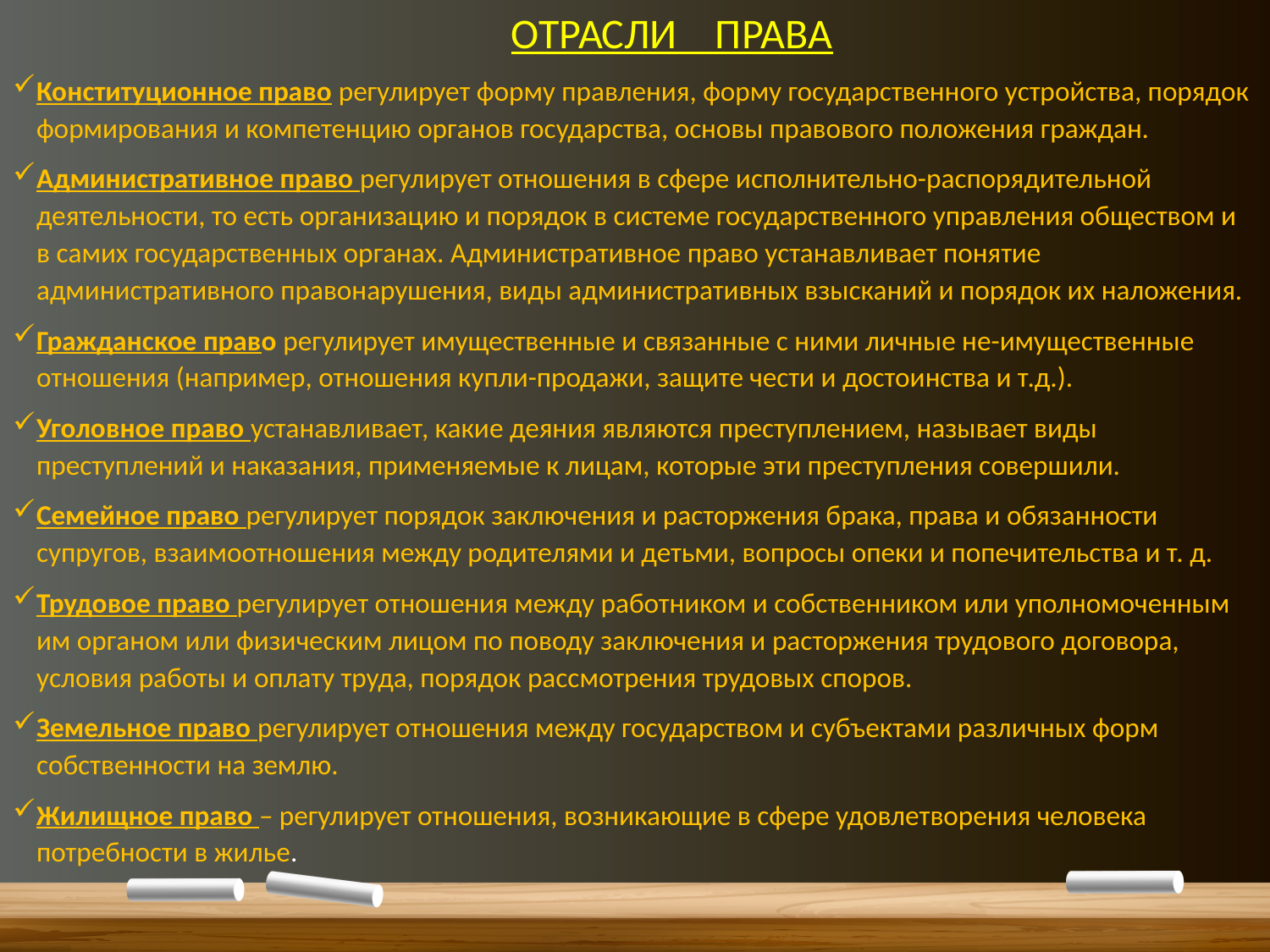

ОТРАСЛИ    ПРАВА
Конституционное право регулирует форму правления, форму государственного устройства, порядок формирования и компетенцию органов государства, основы правового положения граждан.
Административное право регулирует отношения в сфере исполнительно-распорядительной деятельности, то есть организацию и порядок в системе государственного управления обществом и в самих государственных органах. Административное право устанавливает понятие административного правонарушения, виды административных взысканий и порядок их наложения.
Гражданское право регулирует имущественные и связанные с ними личные не-имущественные отношения (например, отношения купли-продажи, защите чести и достоинства и т.д.).
Уголовное право устанавливает, какие деяния являются преступлением, называет виды преступлений и наказания, применяемые к лицам, которые эти преступления совершили.
Семейное право регулирует порядок заключения и расторжения брака, права и обязанности супругов, взаимоотношения между родителями и детьми, вопросы опеки и попечительства и т. д.
Трудовое право регулирует отношения между работником и собственником или уполномоченным им органом или физическим лицом по поводу заключения и расторжения трудового договора, условия работы и оплату труда, порядок рассмотрения трудовых споров.
Земельное право регулирует отношения между государством и субъектами различных форм собственности на землю.
Жилищное право – регулирует отношения, возникающие в сфере удовлетворения человека потребности в жилье.